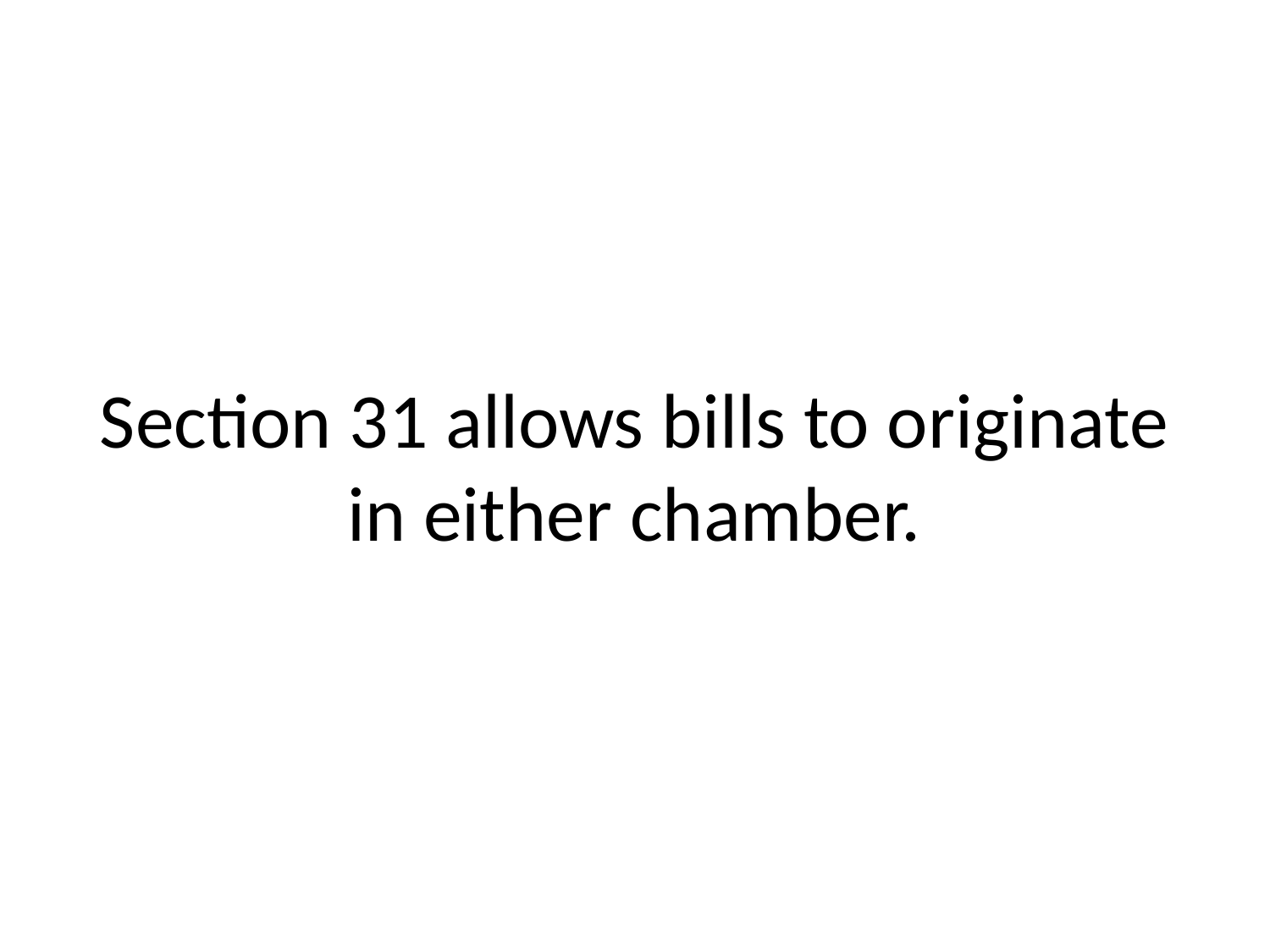

# Section 31 allows bills to originate in either chamber.